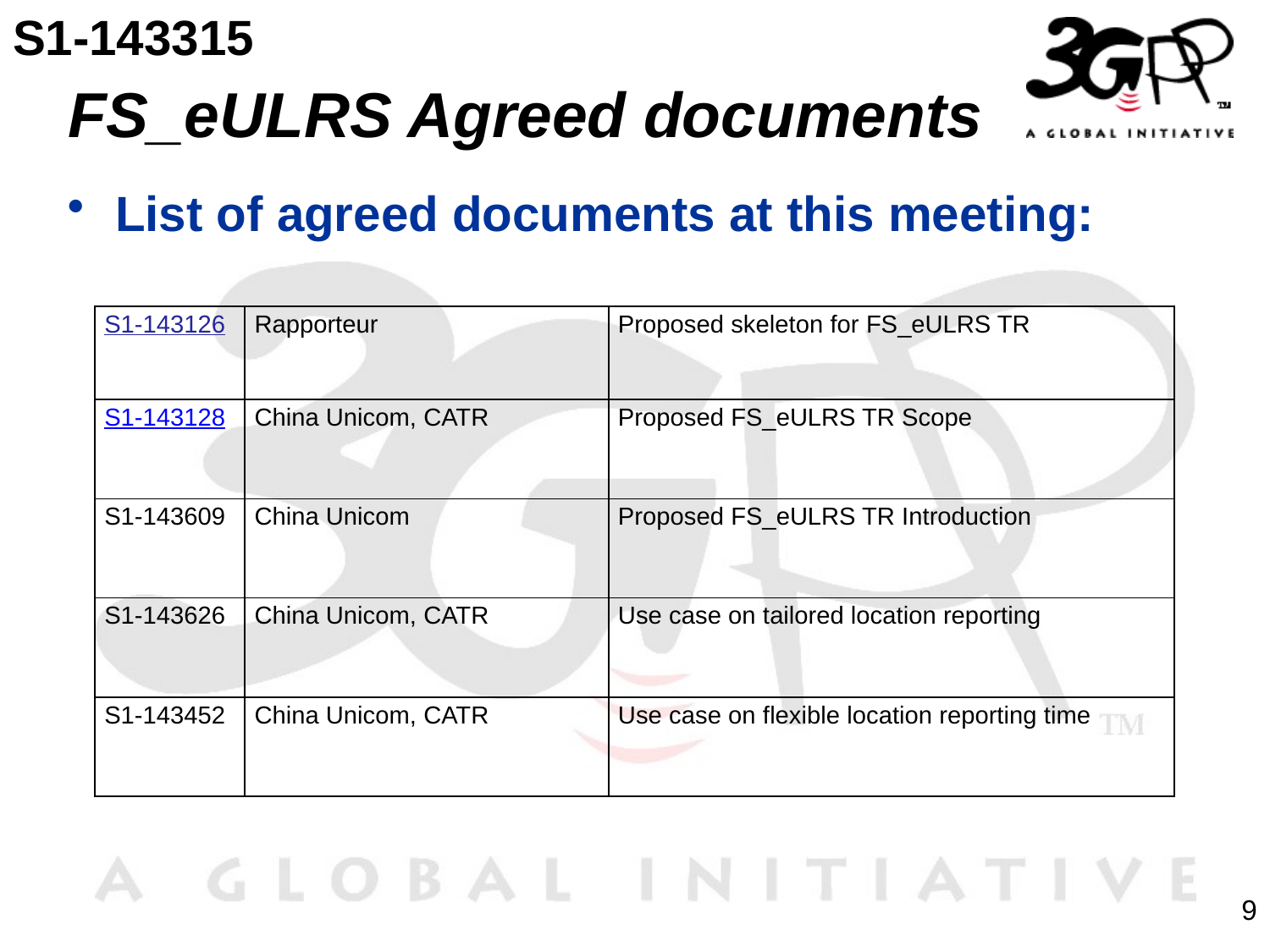

S1-143315
# FS_eULRS Agreed documents
List of agreed documents at this meeting:

| S1-143126 | Rapporteur | Proposed skeleton for FS\_eULRS TR |
| --- | --- | --- |
| S1-143128 | China Unicom, CATR | Proposed FS\_eULRS TR Scope |
| S1-143609 | China Unicom | Proposed FS\_eULRS TR Introduction |
| S1-143626 | China Unicom, CATR | Use case on tailored location reporting |
| S1-143452 | China Unicom, CATR | Use case on flexible location reporting time |
9